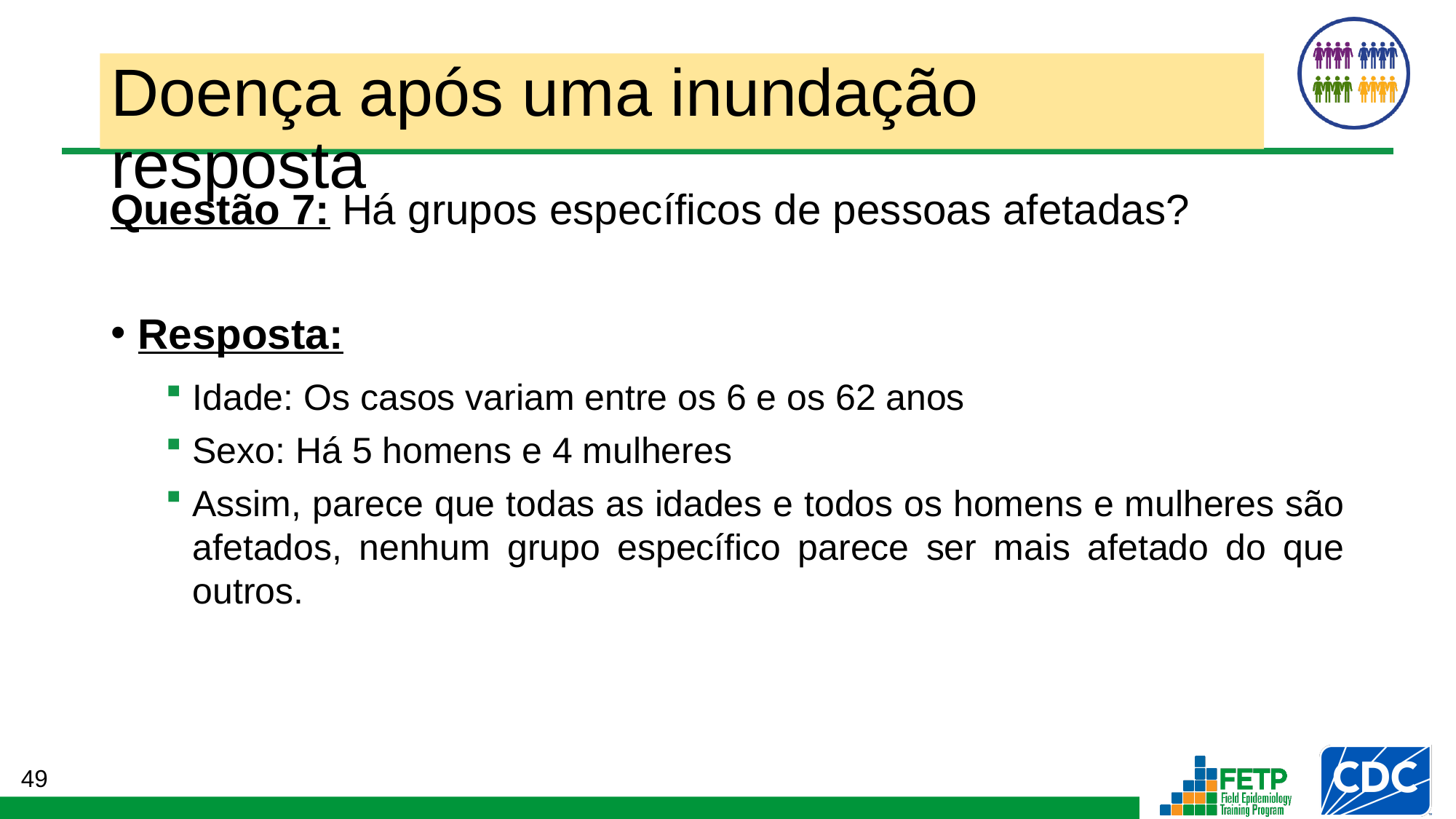

# Doença após uma inundação resposta
Questão 7: Há grupos específicos de pessoas afetadas?

Resposta:
Idade: Os casos variam entre os 6 e os 62 anos
Sexo: Há 5 homens e 4 mulheres
Assim, parece que todas as idades e todos os homens e mulheres são afetados, nenhum grupo específico parece ser mais afetado do que outros.